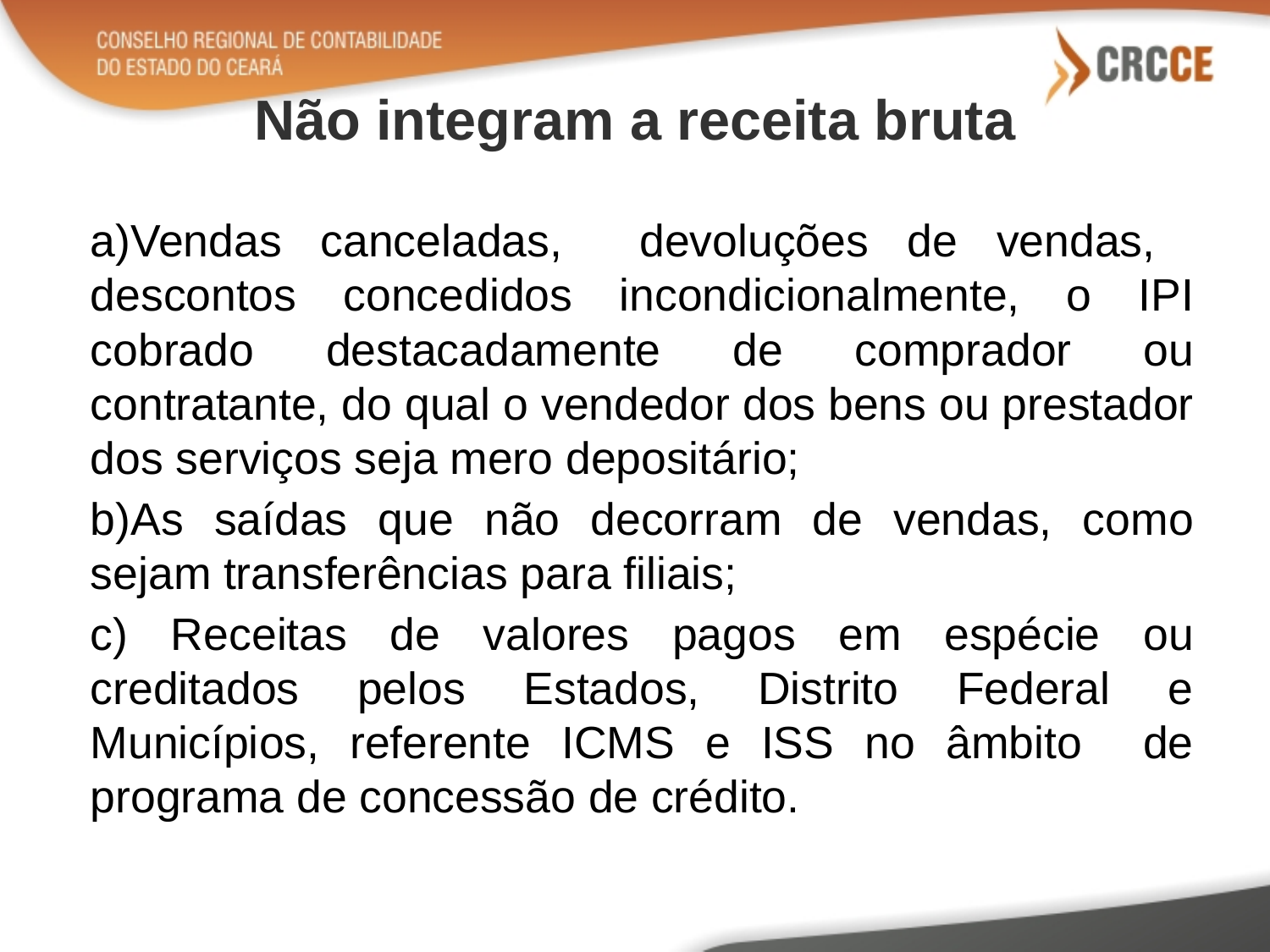

# Não integram a receita bruta
a)Vendas canceladas,  devoluções de vendas,  descontos concedidos incondicionalmente, o IPI cobrado destacadamente de comprador ou contratante, do qual o vendedor dos bens ou prestador dos serviços seja mero depositário;
b)As saídas que não decorram de vendas, como sejam transferências para filiais;
c) Receitas de valores pagos em espécie ou creditados pelos Estados, Distrito Federal e Municípios, referente ICMS e ISS no âmbito  de programa de concessão de crédito.